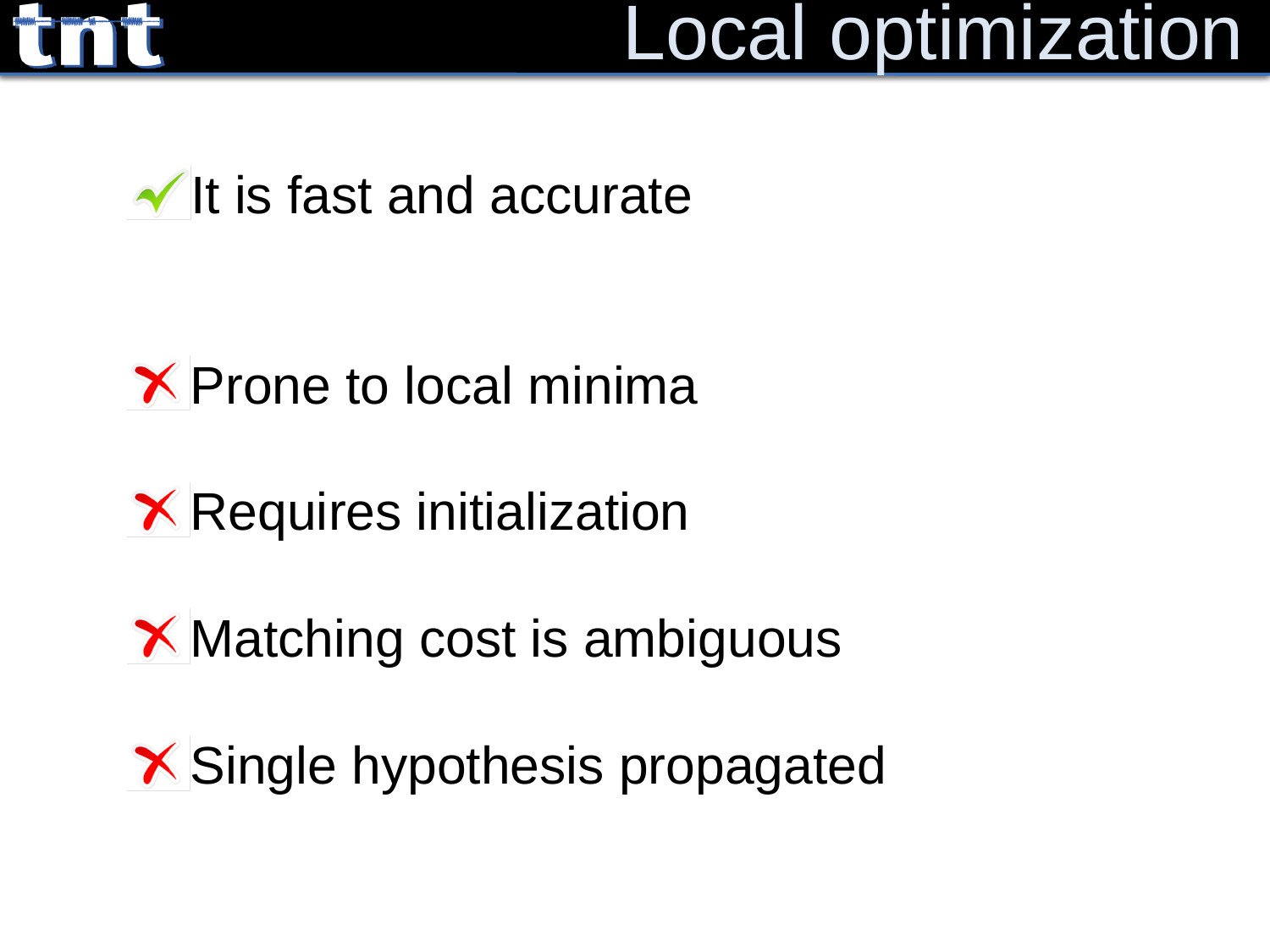

# Local optimization
It is fast and accurate

Prone to local minima

Requires initialization

Matching cost is ambiguous

Single hypothesis propagated